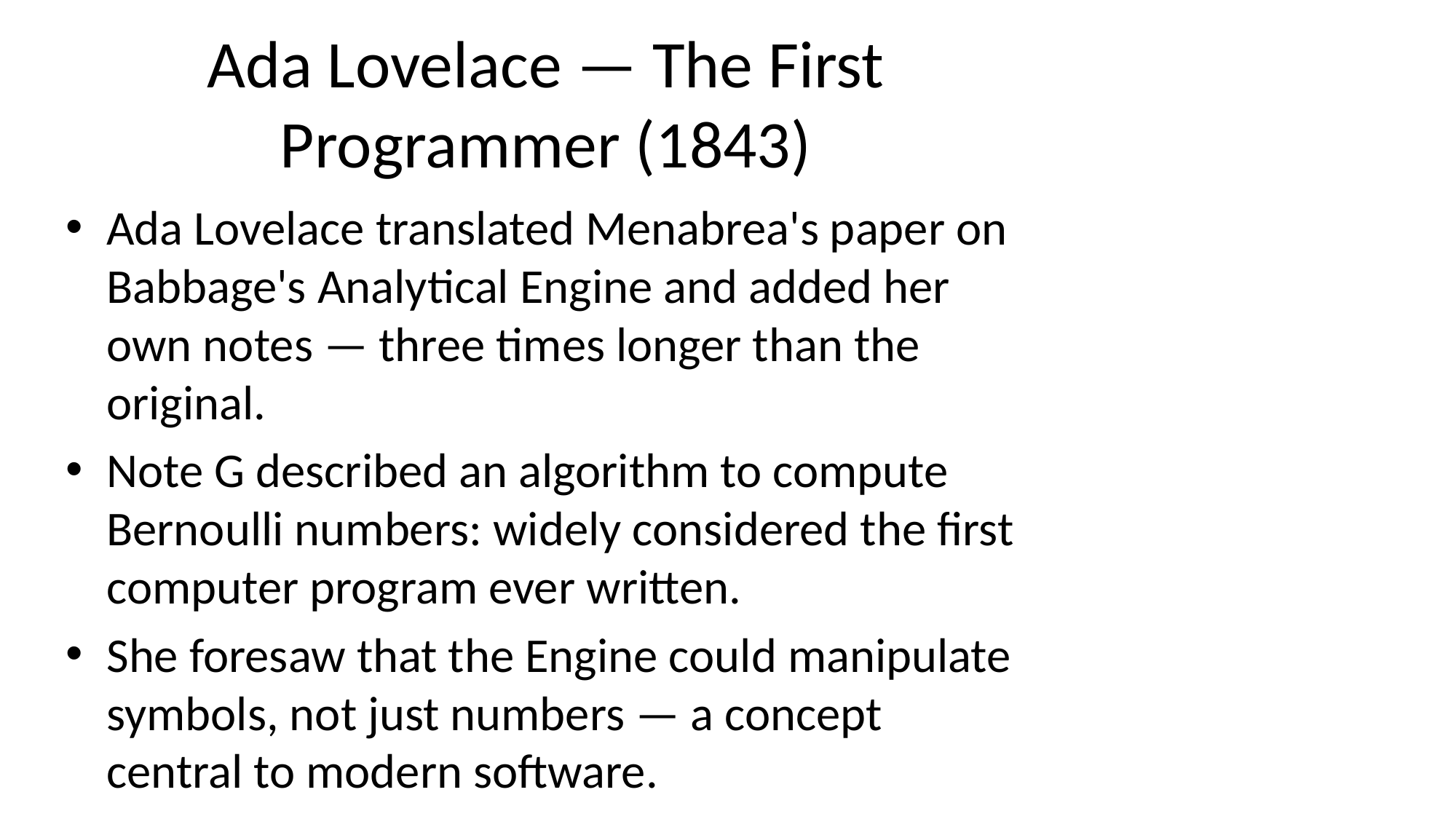

# Ada Lovelace — The First Programmer (1843)
Ada Lovelace translated Menabrea's paper on Babbage's Analytical Engine and added her own notes — three times longer than the original.
Note G described an algorithm to compute Bernoulli numbers: widely considered the first computer program ever written.
She foresaw that the Engine could manipulate symbols, not just numbers — a concept central to modern software.